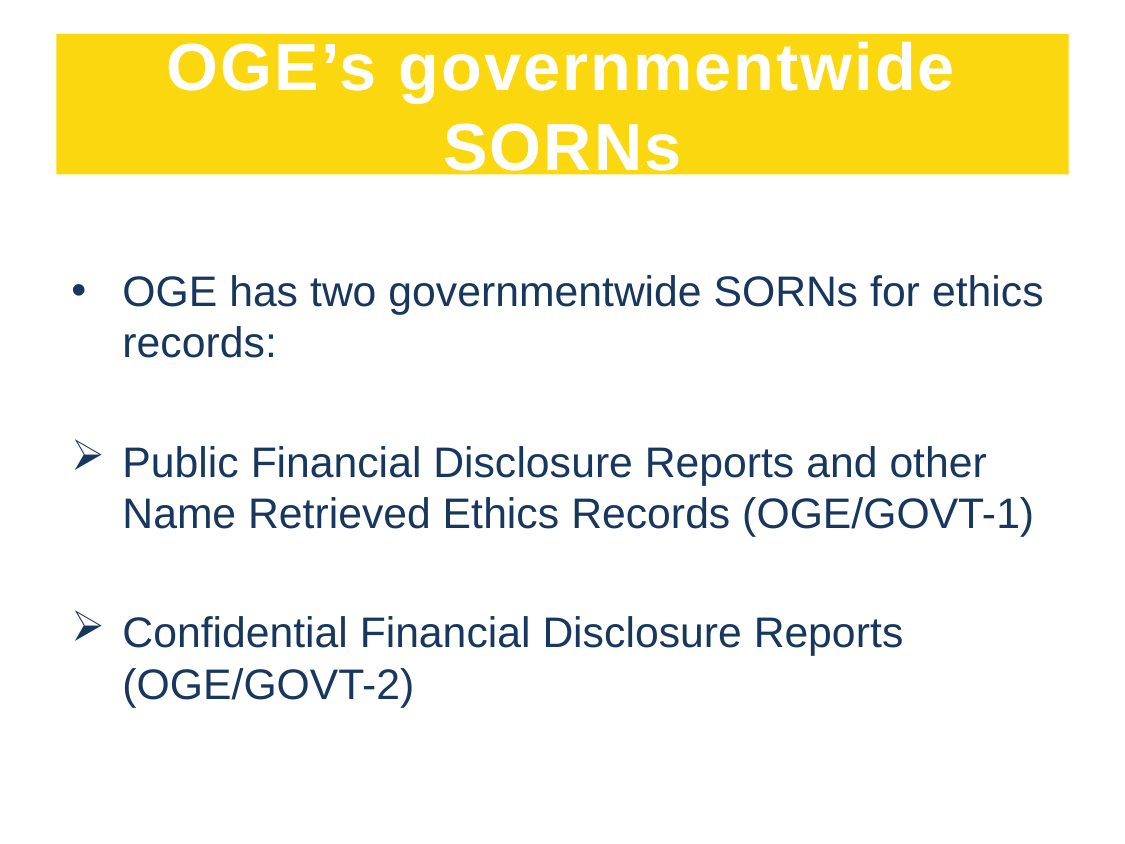

# OGE’s governmentwide SORNs

OGE has two governmentwide SORNs for ethics records:

Public Financial Disclosure Reports and other Name Retrieved Ethics Records (OGE/GOVT-1)

Confidential Financial Disclosure Reports (OGE/GOVT-2)